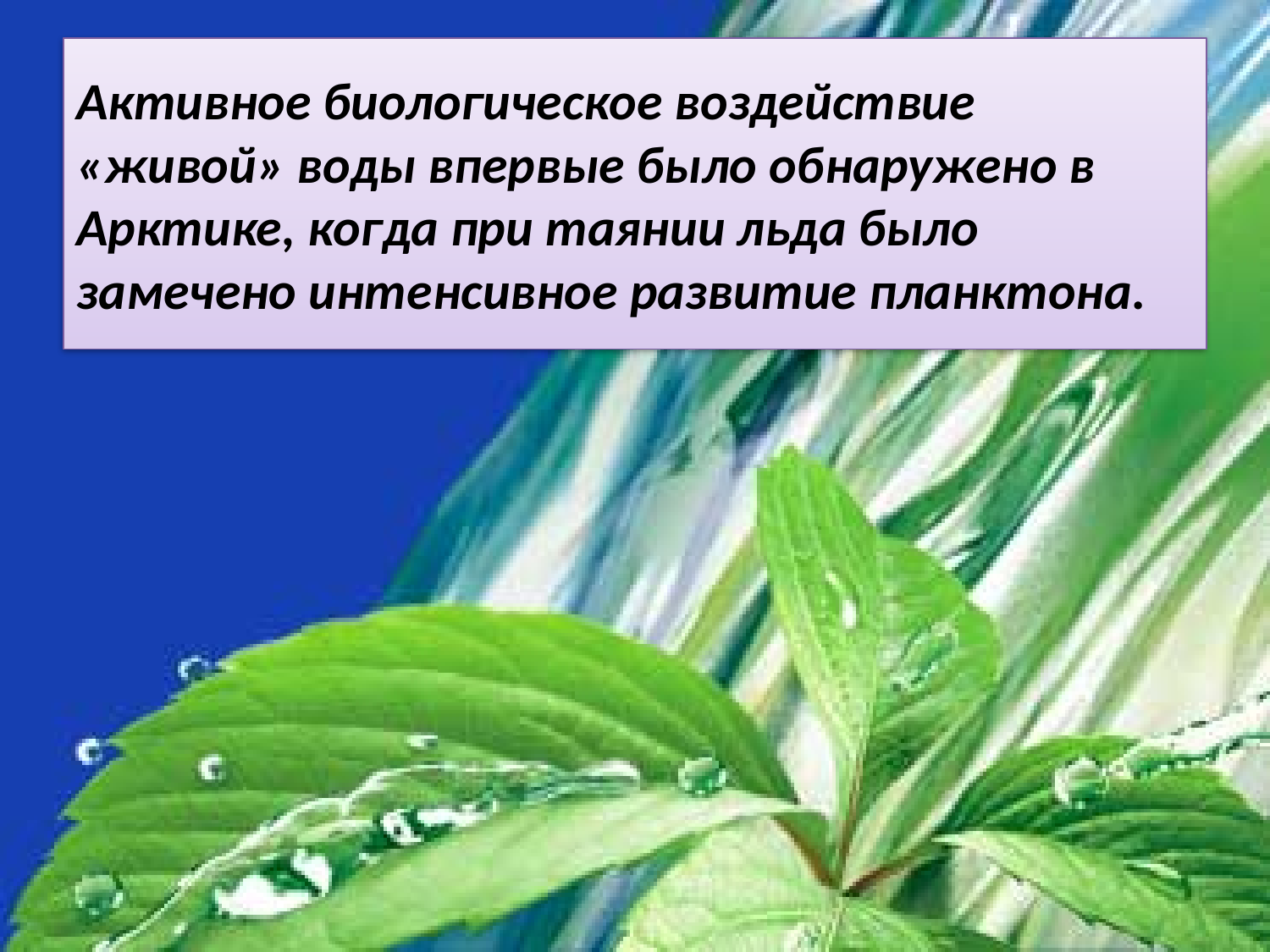

# Активное биологическое воздействие «живой» воды впервые было обнаружено в Арктике, когда при таянии льда было замечено интенсивное развитие планктона.